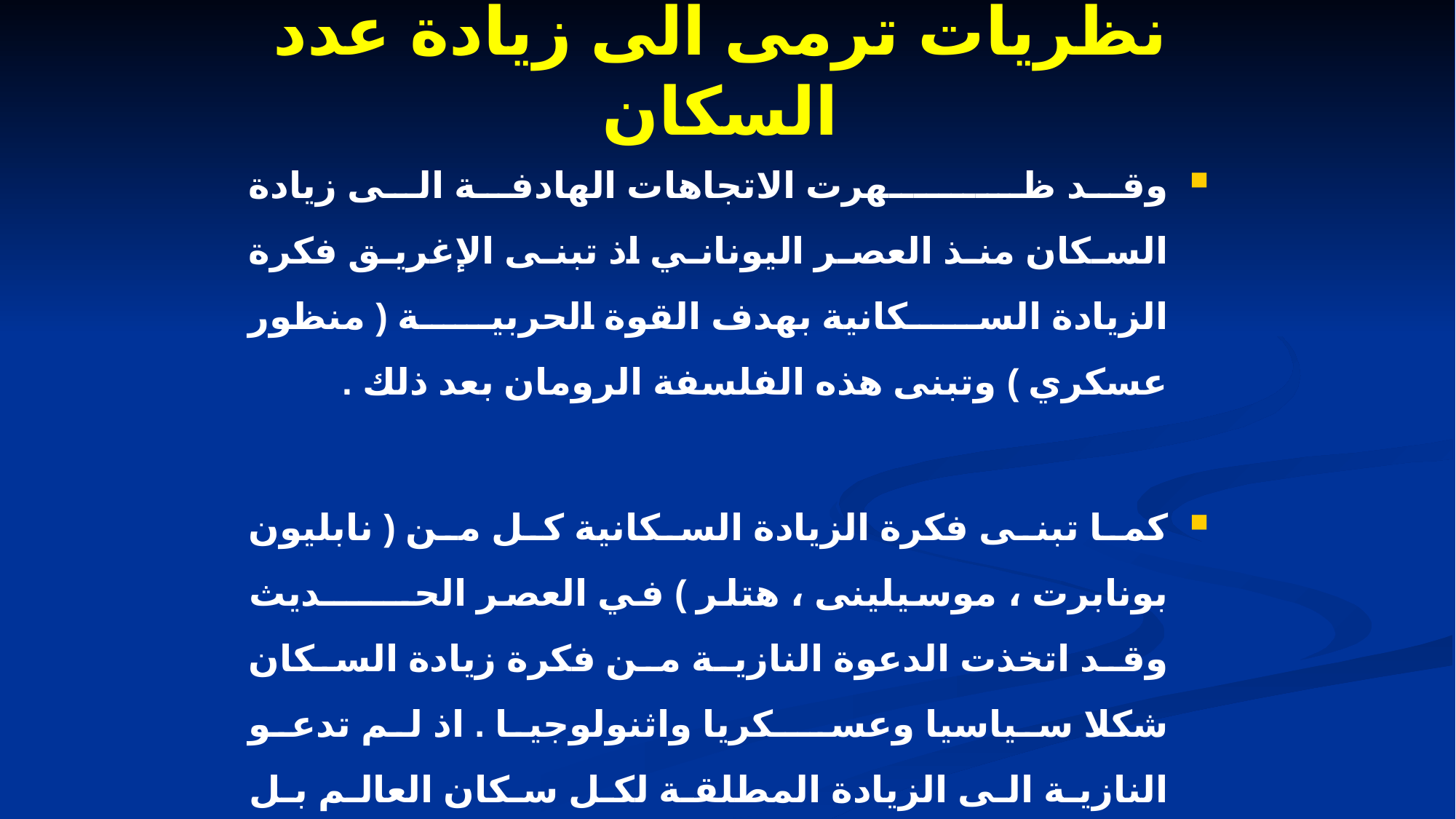

# نظريات ترمى الى زيادة عدد السكان
وقد ظــــــــهرت الاتجاهات الهادفة الى زيادة السكان منذ العصر اليوناني اذ تبنى الإغريق فكرة الزيادة السكانية بهدف القوة الحربية ( منظور عسكري ) وتبنى هذه الفلسفة الرومان بعد ذلك .

كما تبنى فكرة الزيادة السكانية كل من ( نابليون بونابرت ، موسيلينى ، هتلر ) في العصر الحـــــــديث وقد اتخذت الدعوة النازية من فكرة زيادة السكان شكلا سياسيا وعســـكريا واثنولوجيا . اذ لم تدعو النازية الى الزيادة المطلقة لكل سكان العالم بل تختص بها نفسا ( الدم النقي ) فقط تكاثر الجنــــس الجرماني وتكاثرهم عددا  على أسا س أنه أفضل الأجناس .